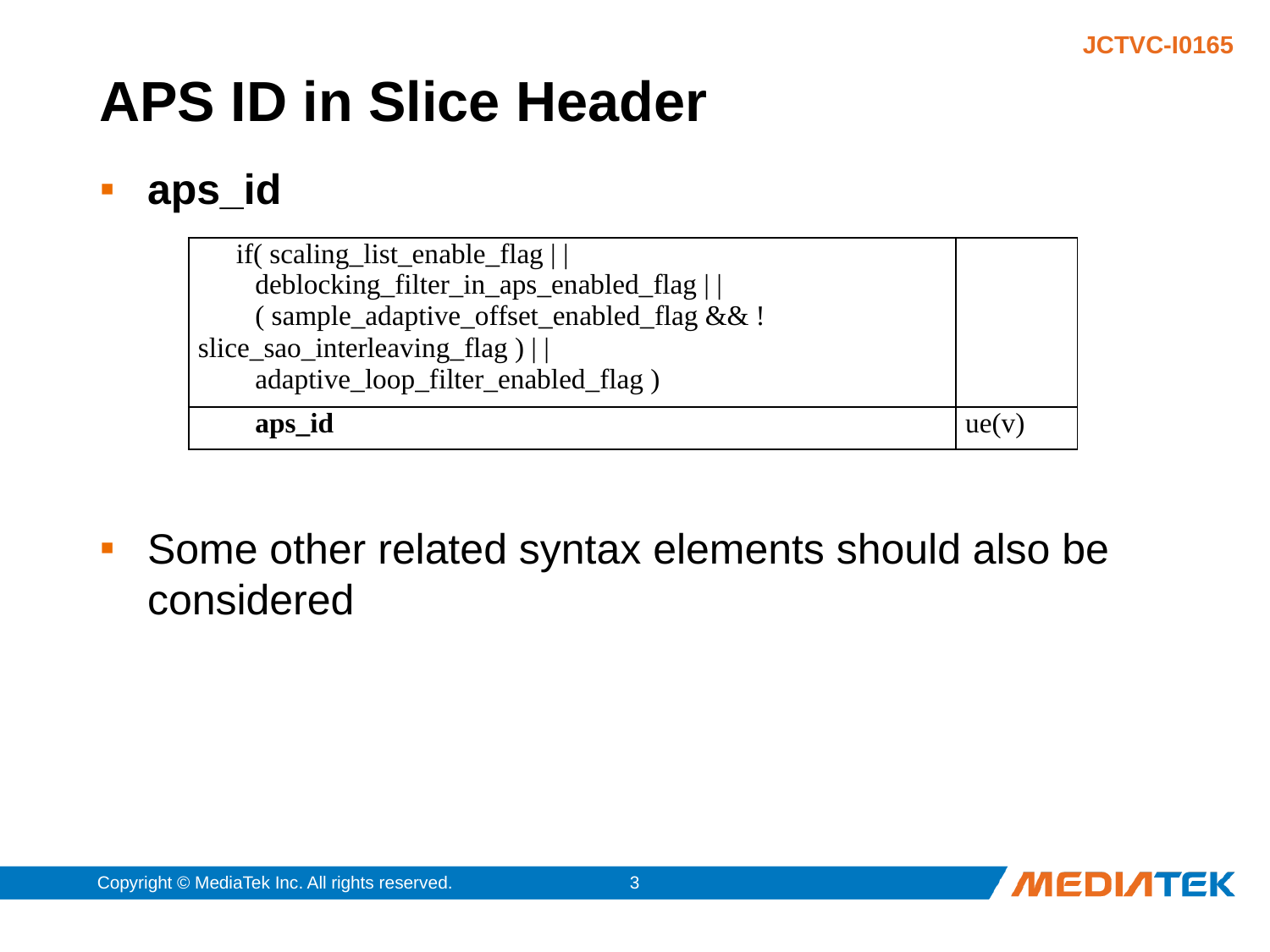

# APS ID in Slice Header
aps_id

Some other related syntax elements should also be considered
| if( scaling\_list\_enable\_flag | | deblocking\_filter\_in\_aps\_enabled\_flag | | ( sample\_adaptive\_offset\_enabled\_flag && !slice\_sao\_interleaving\_flag ) | | adaptive\_loop\_filter\_enabled\_flag ) |  |
| --- | --- |
| aps\_id | ue(v) |
Copyright © MediaTek Inc. All rights reserved.
3